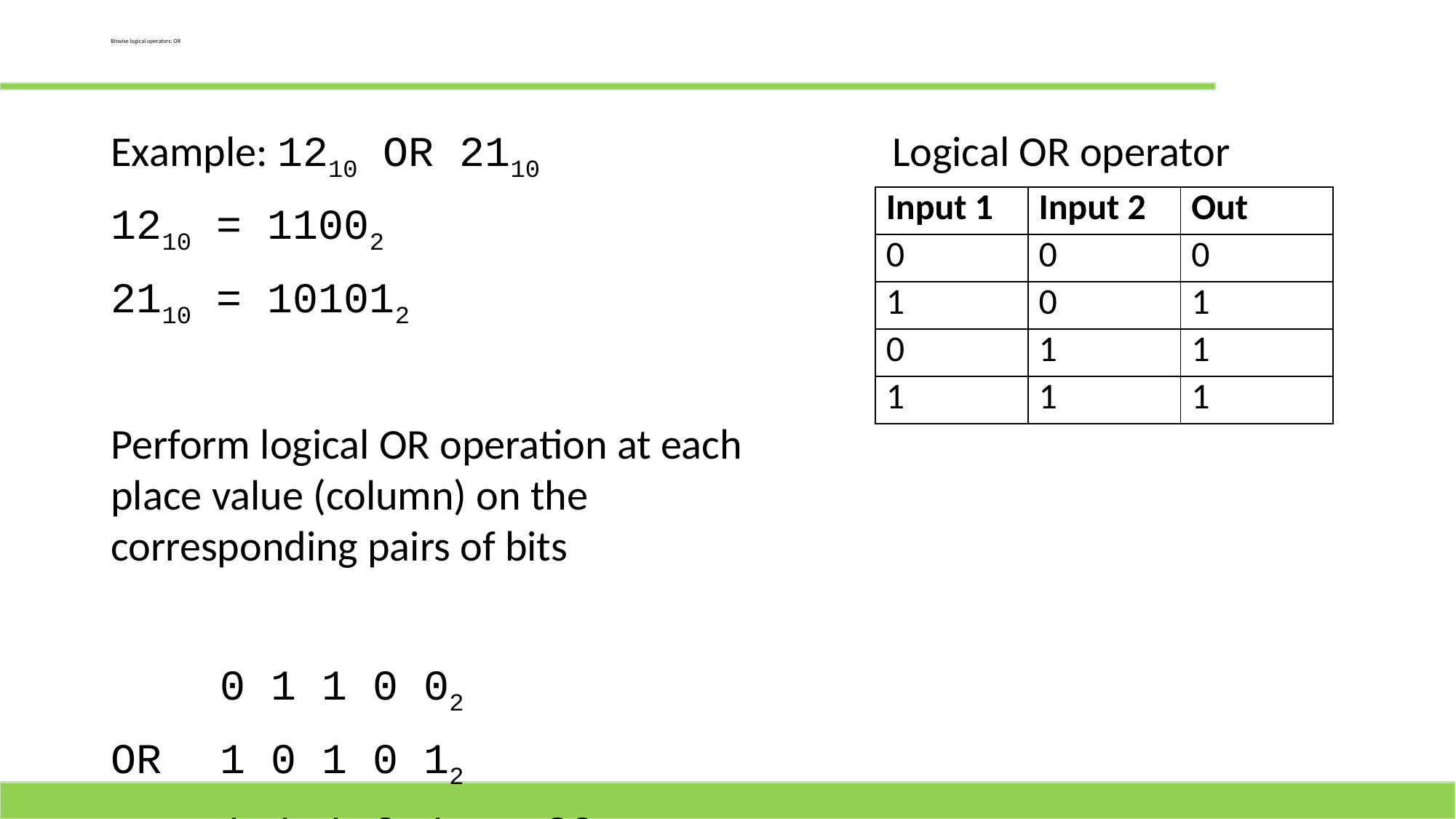

# Bitwise logical operators: OR
Example: 1210 OR 2110
1210 = 11002
2110 = 101012

Perform logical OR operation at each place value (column) on the corresponding pairs of bits

	0 1 1 0 02
OR	1 0 1 0 12
 	1 1 1 0 12  = 2910
Logical OR operator
| Input 1 | Input 2 | Out |
| --- | --- | --- |
| 0 | 0 | 0 |
| 1 | 0 | 1 |
| 0 | 1 | 1 |
| 1 | 1 | 1 |